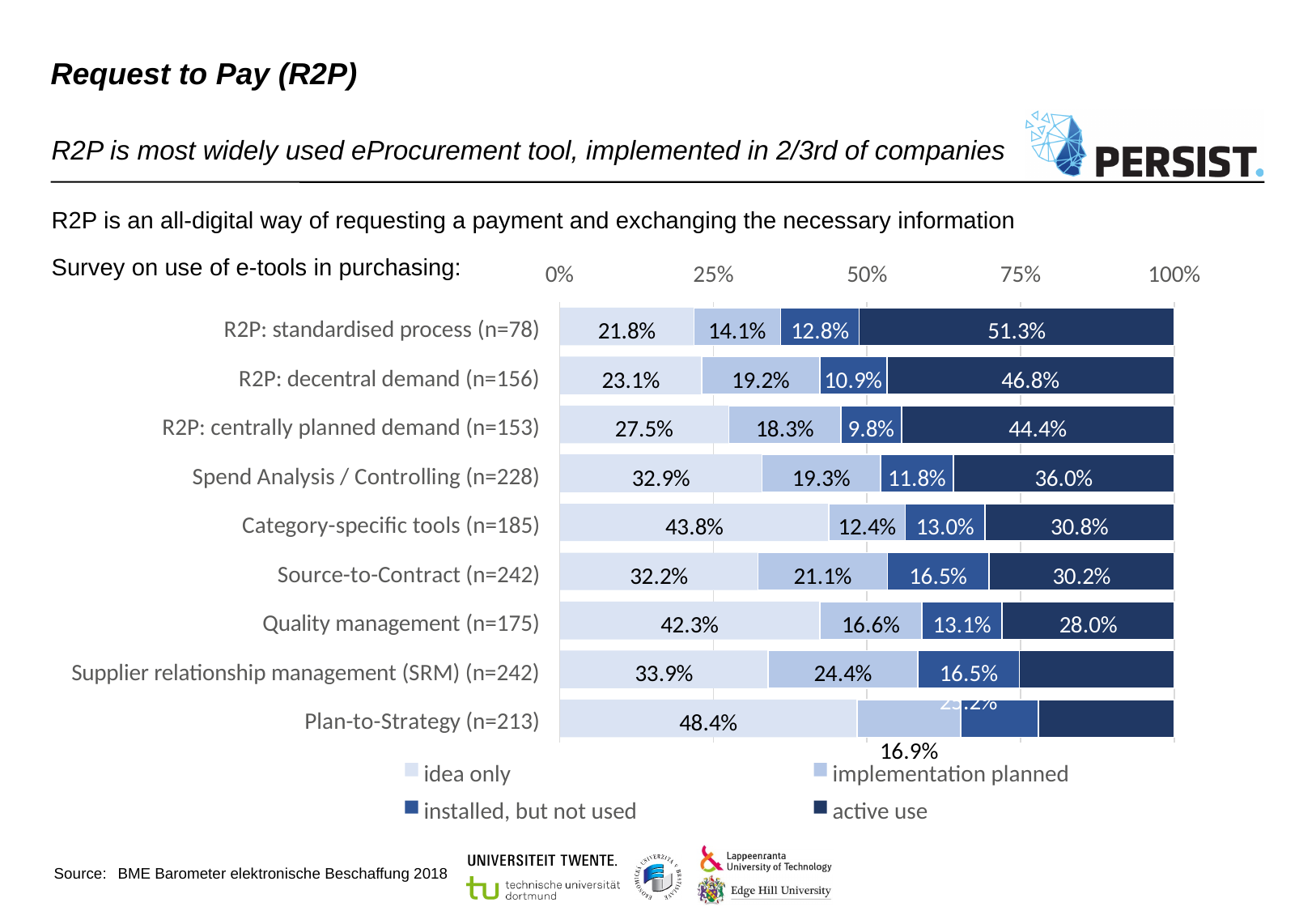

# Request to Pay (R2P)
R2P is most widely used eProcurement tool, implemented in 2/3rd of companies
R2P is an all-digital way of requesting a payment and exchanging the necessary information
Survey on use of e-tools in purchasing:
0%
25%
50%
75%
100%

R2P: standardised process (n=78)
21.8%
14.1%
12.8%
51.3%

R2P: decentral demand (n=156)
23.1%
19.2%
10.9%
46.8%

R2P: centrally planned demand (n=153)
27.5%
18.3%
9.8%
44.4%

Spend Analysis / Controlling (n=228)
32.9%
19.3%
11.8%
36.0%

Category-specific tools (n=185)
43.8%
12.4%
13.0%
30.8%

Source-to-Contract (n=242)
32.2%
21.1%
16.5%
30.2%

Quality management (n=175)
42.3%
16.6%
13.1%
28.0%

Supplier relationship management (SRM) (n=242)
33.9%
24.4%
16.5%	25.2%
16.9%	12.7%	22.1%

Plan-to-Strategy (n=213)
48.4%

idea only
installed, but not used
implementation planned
active use

Source:	 BME Barometer elektronische Beschaffung 2018